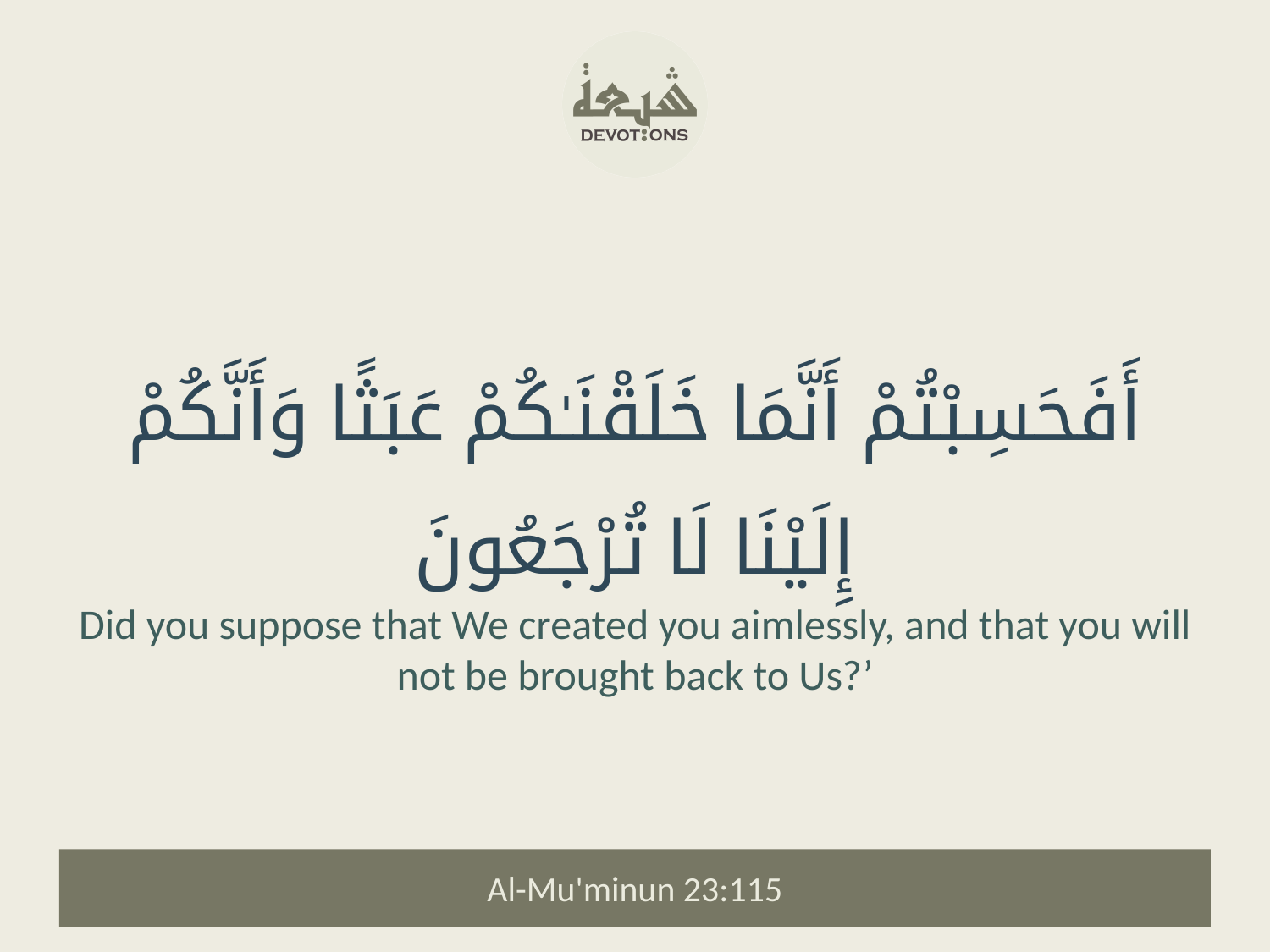

أَفَحَسِبْتُمْ أَنَّمَا خَلَقْنَـٰكُمْ عَبَثًا وَأَنَّكُمْ إِلَيْنَا لَا تُرْجَعُونَ
Did you suppose that We created you aimlessly, and that you will not be brought back to Us?’
Al-Mu'minun 23:115